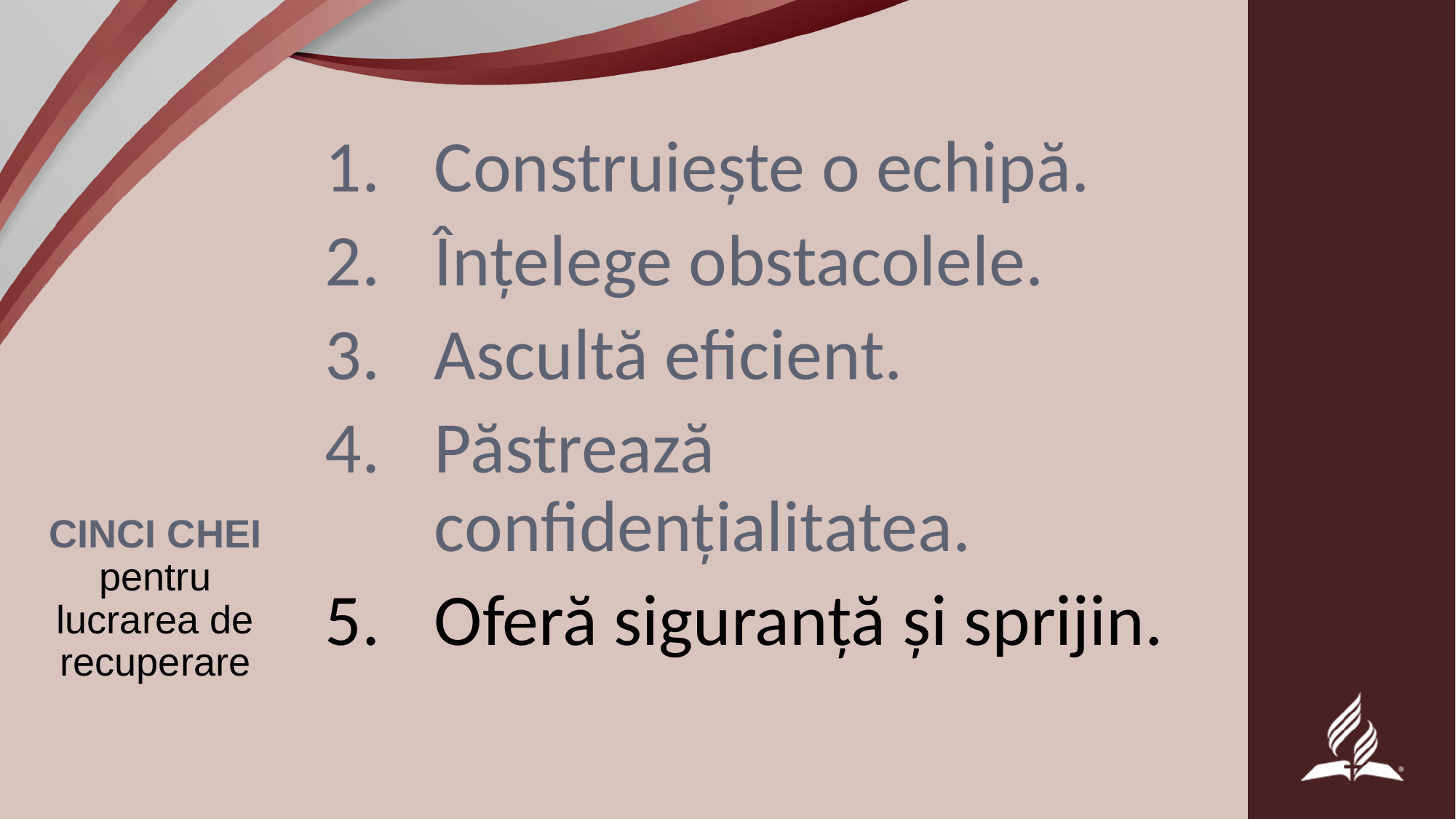

Construiește o echipă.
Înțelege obstacolele.
Ascultă eficient.
Păstrează confidențialitatea.
Oferă siguranță și sprijin.
# CINCI CHEI pentru lucrarea de recuperare